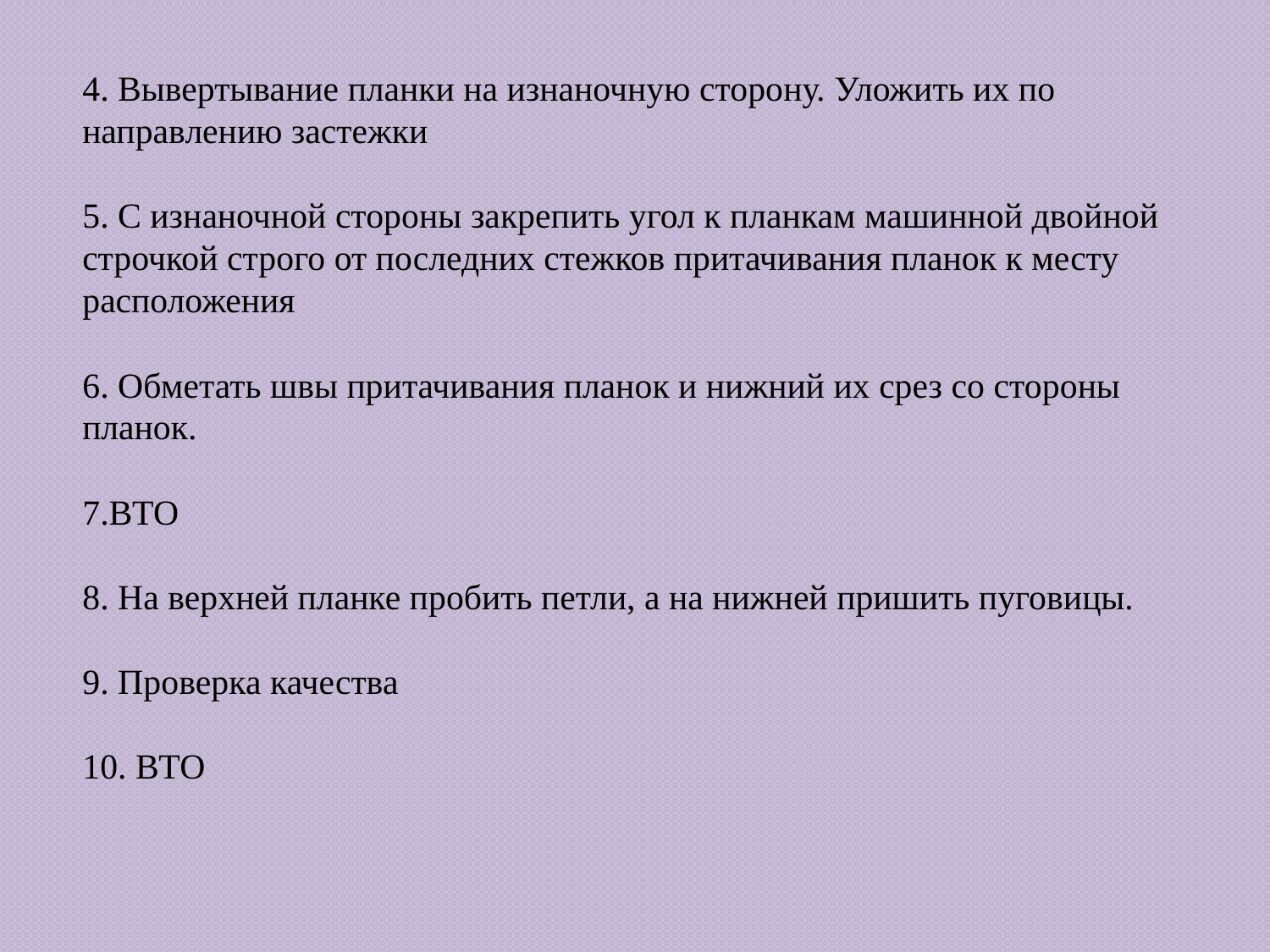

4. Вывертывание планки на изнаночную сторону. Уложить их по направлению застежки

5. С изнаночной стороны закрепить угол к планкам машинной двойной строчкой строго от последних стежков притачивания планок к месту расположения

6. Обметать швы притачивания планок и нижний их срез со стороны планок.

7.ВТО

8. На верхней планке пробить петли, а на нижней пришить пуговицы.

9. Проверка качества

10. ВТО